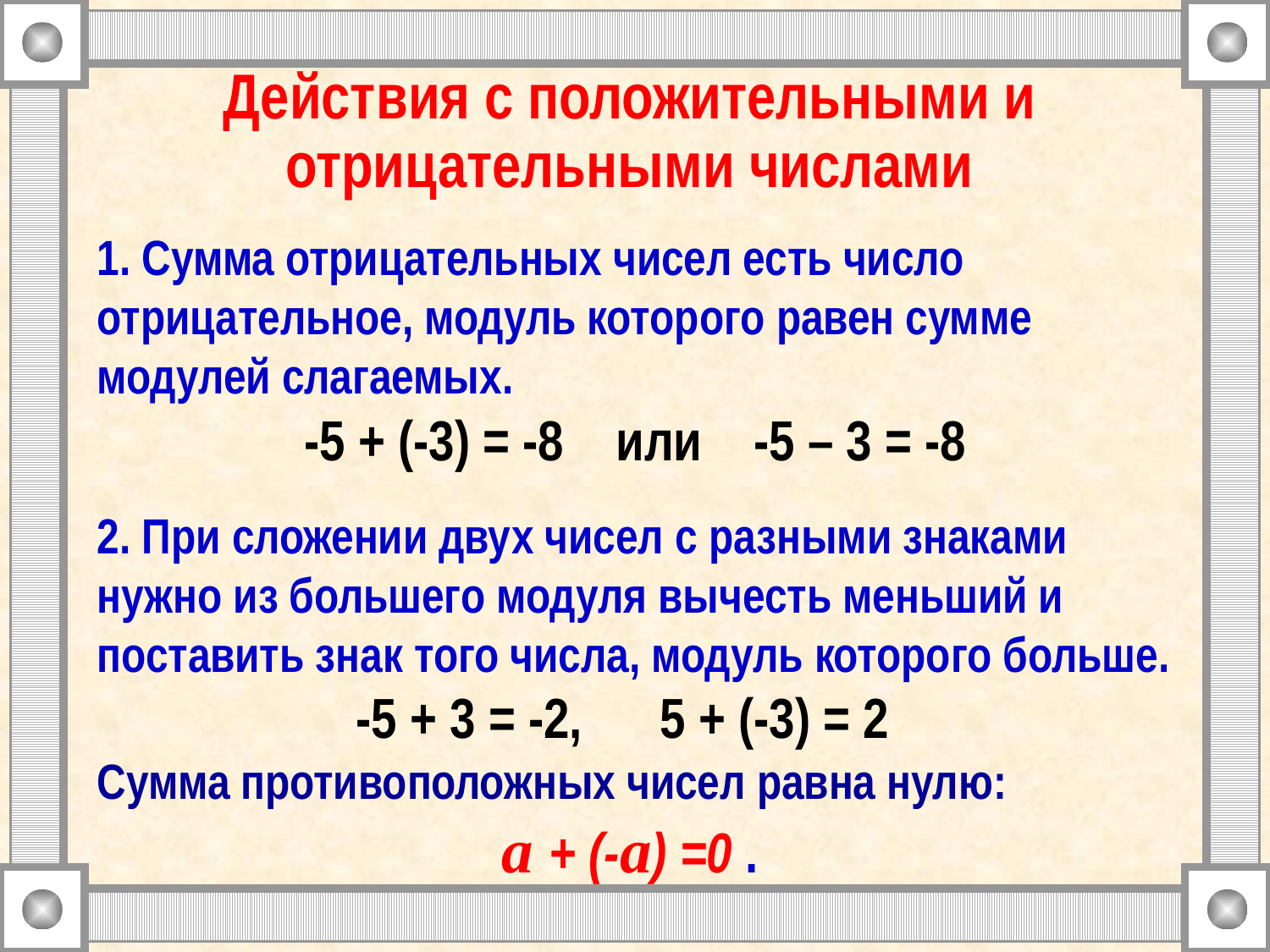

Действия с положительными и отрицательными числами
# 1. Сумма отрицательных чисел есть число отрицательное, модуль которого равен сумме модулей слагаемых. -5 + (-3) = -8    или    -5 – 3 = -8
2. При сложении двух чисел с разными знаками нужно из большего модуля вычесть меньший и поставить знак того числа, модуль которого больше.
                    -5 + 3 = -2,      5 + (-3) = 2
Сумма противоположных чисел равна нулю:
                                    a + (-a) =0 .